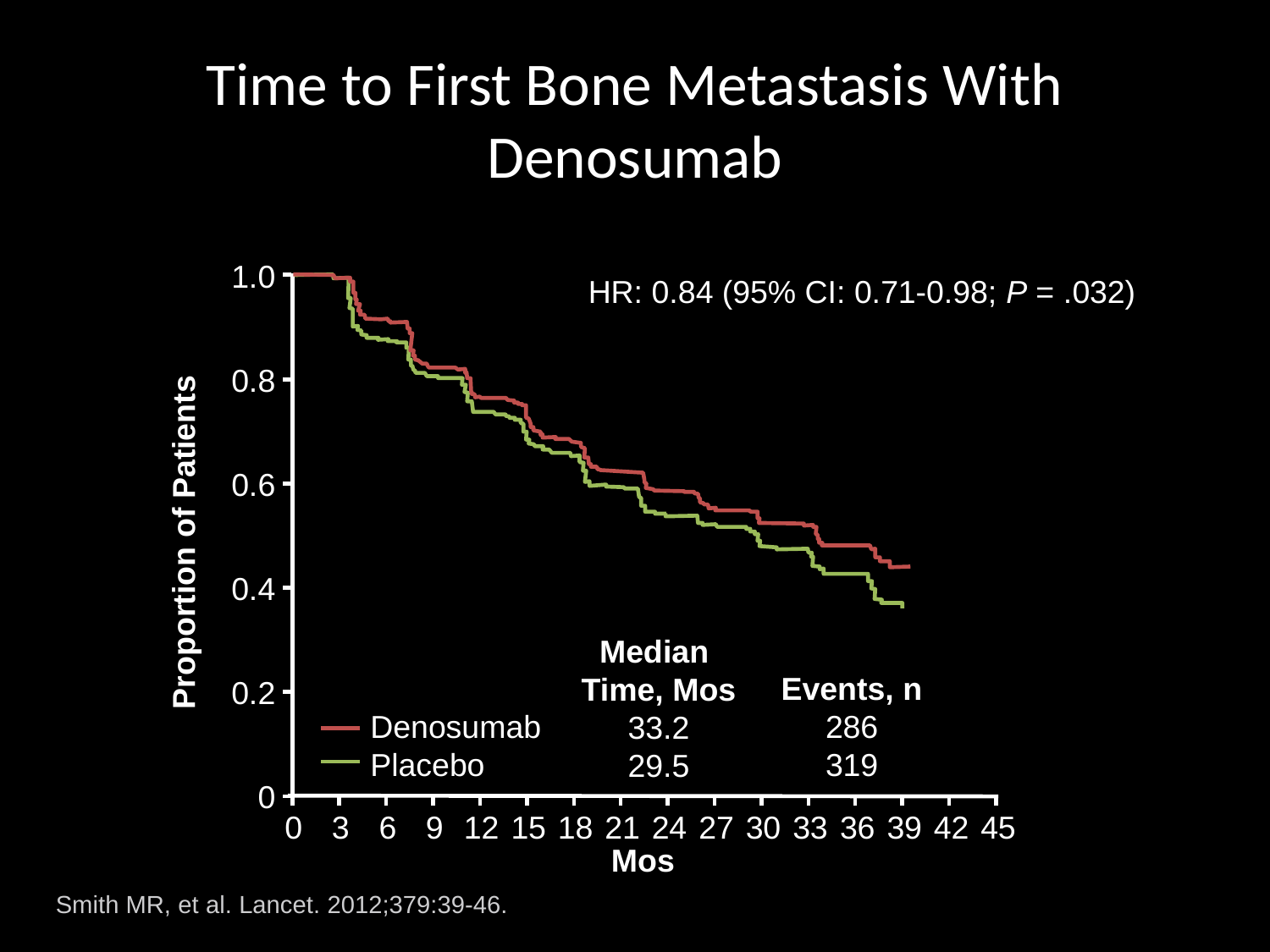

# Time to First Bone Metastasis With Denosumab
1.0
HR: 0.84 (95% CI: 0.71-0.98; P = .032)

0.8
0.6

Proportion of Patients
0.4
Median
Time, Mos
33.2
29.5
Events, n
286
319
0.2
Denosumab
Placebo
0
0
3
6
9
12
15
18
21
24
27
30
33
36
39
42
45
Mos
Smith MR, et al. Lancet. 2012;379:39-46.